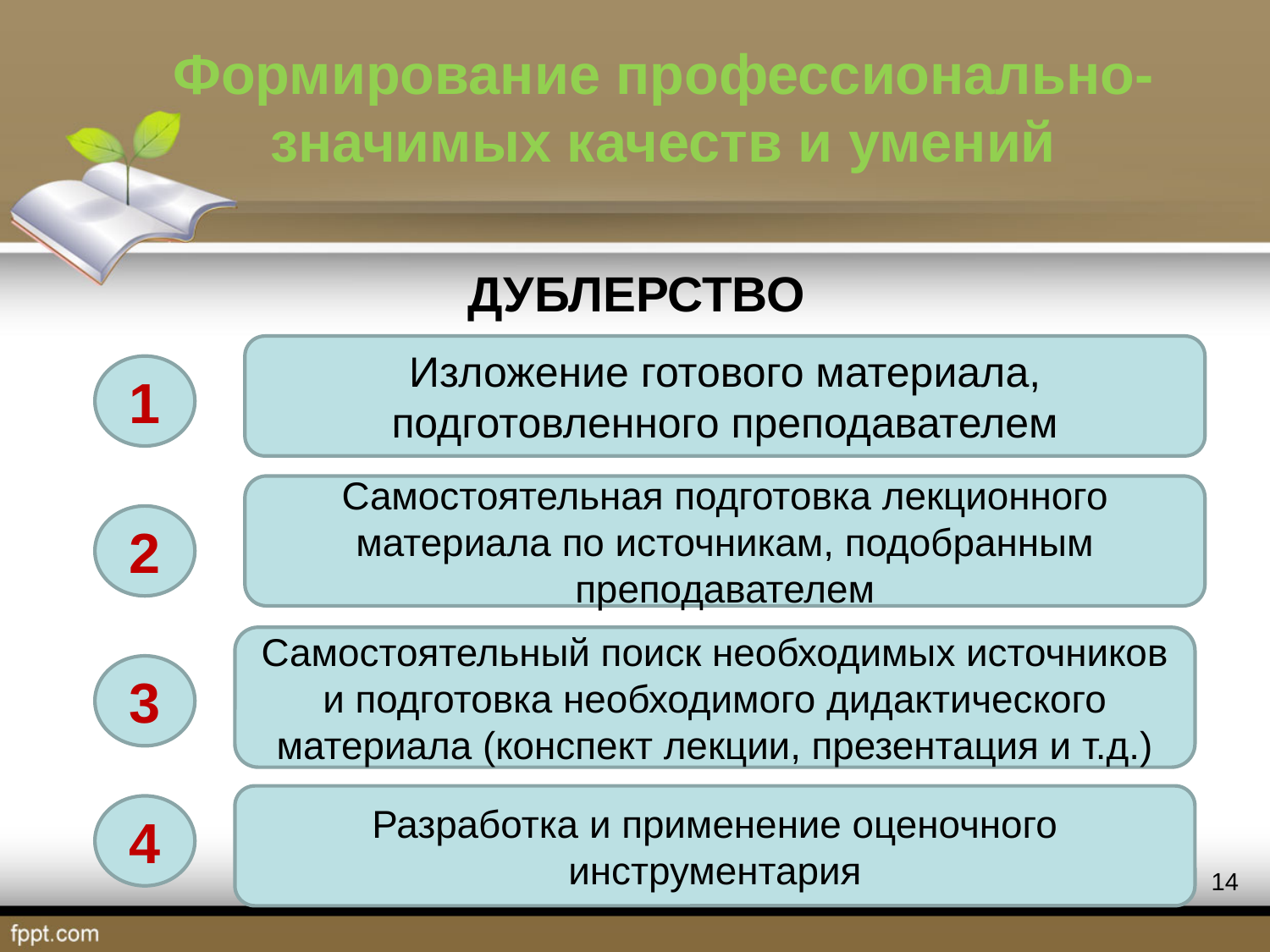

# Формирование профессионально-значимых качеств и умений
ДУБЛЕРСТВО
Изложение готового материала, подготовленного преподавателем
1
Самостоятельная подготовка лекционного материала по источникам, подобранным преподавателем
2
Самостоятельный поиск необходимых источников и подготовка необходимого дидактического материала (конспект лекции, презентация и т.д.)
3
Разработка и применение оценочного инструментария
4
14